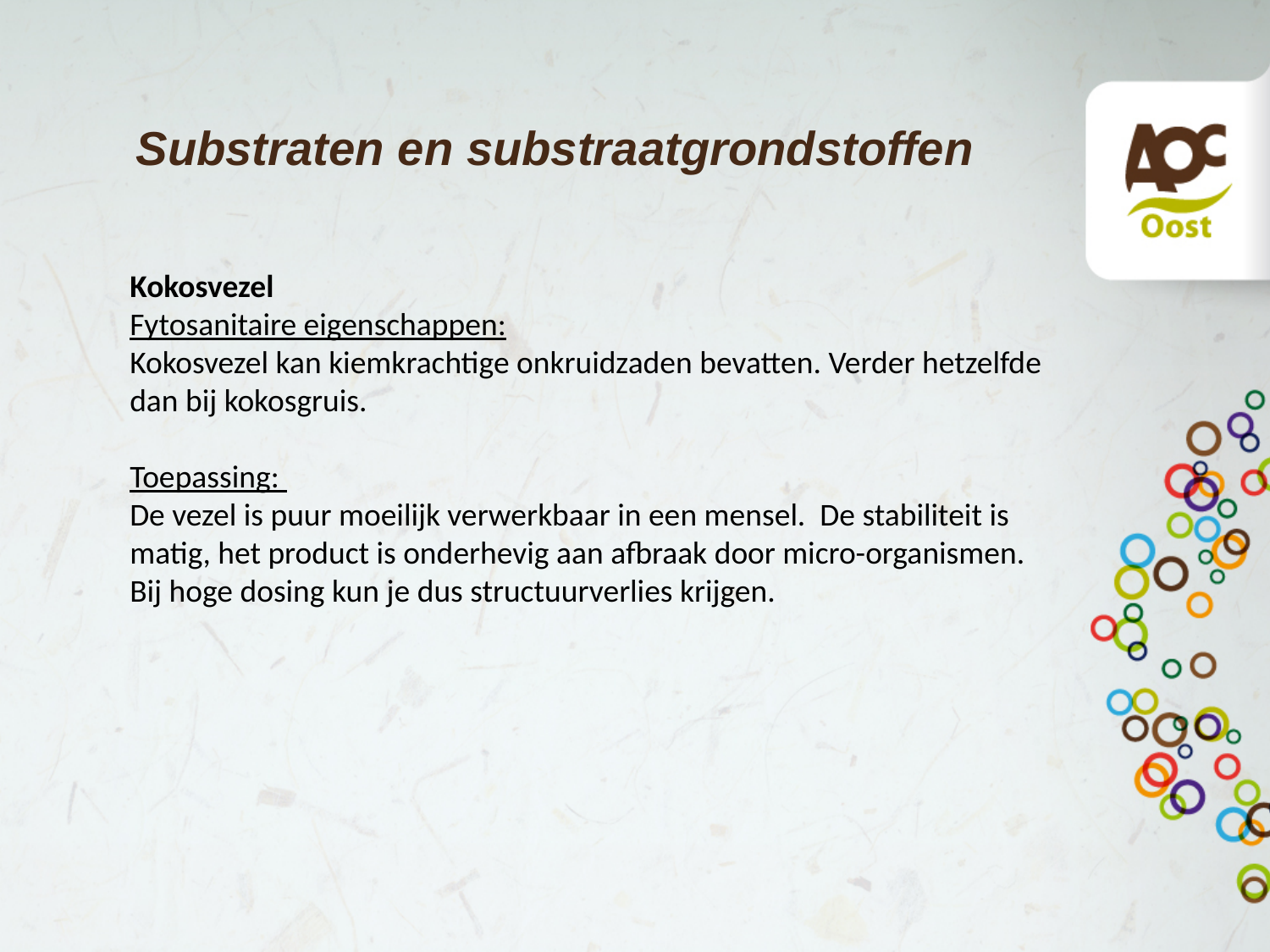

# Substraten en substraatgrondstoffen

Kokosvezel
Fytosanitaire eigenschappen:
Kokosvezel kan kiemkrachtige onkruidzaden bevatten. Verder hetzelfde dan bij kokosgruis.

Toepassing:
De vezel is puur moeilijk verwerkbaar in een mensel.  De stabiliteit is matig, het product is onderhevig aan afbraak door micro-organismen. Bij hoge dosing kun je dus structuurverlies krijgen.